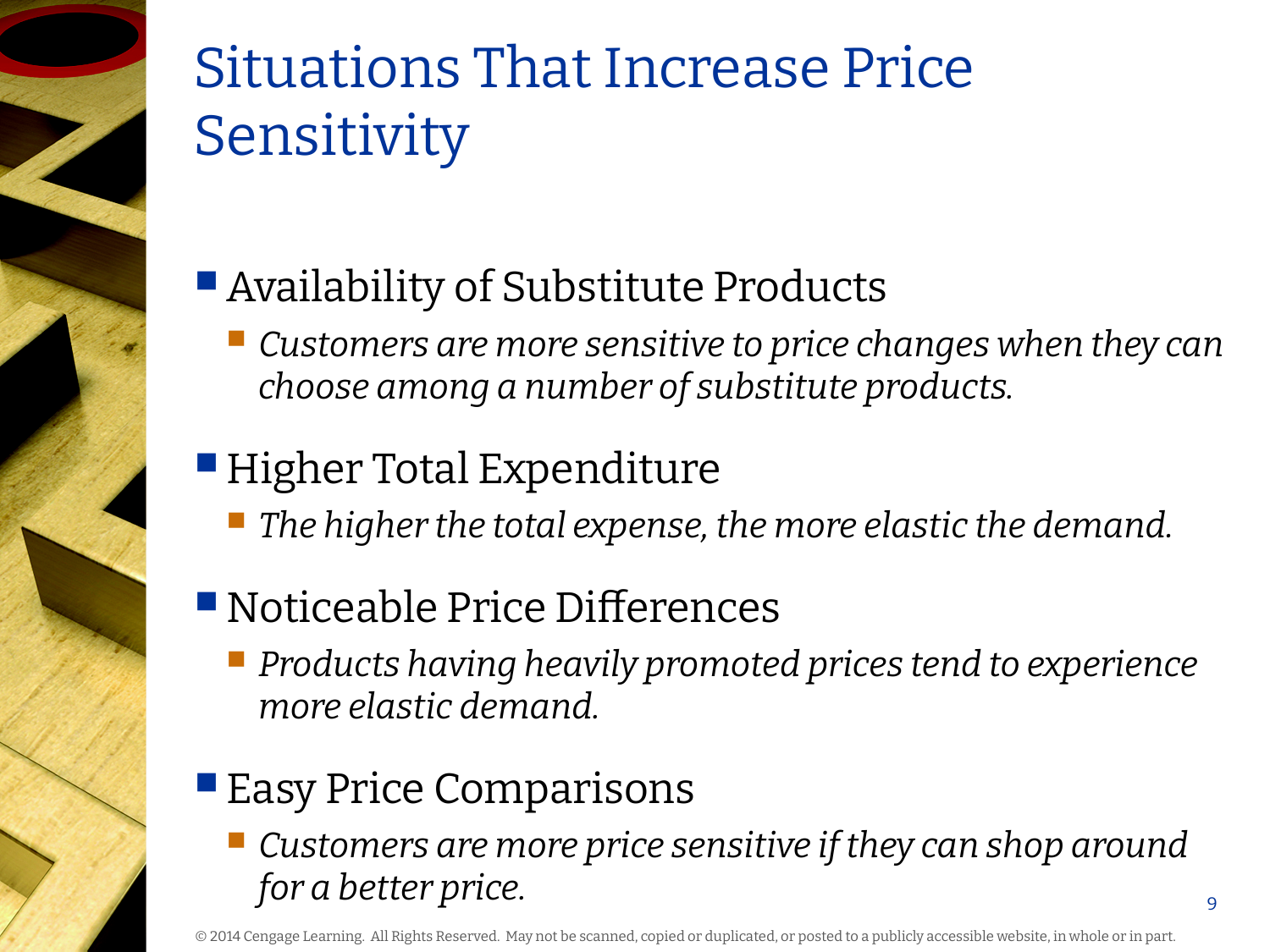

# Situations That Increase Price Sensitivity

Availability of Substitute Products
Customers are more sensitive to price changes when they can choose among a number of substitute products.
Higher Total Expenditure
The higher the total expense, the more elastic the demand.
Noticeable Price Differences
Products having heavily promoted prices tend to experience more elastic demand.
Easy Price Comparisons
Customers are more price sensitive if they can shop around for a better price.
9